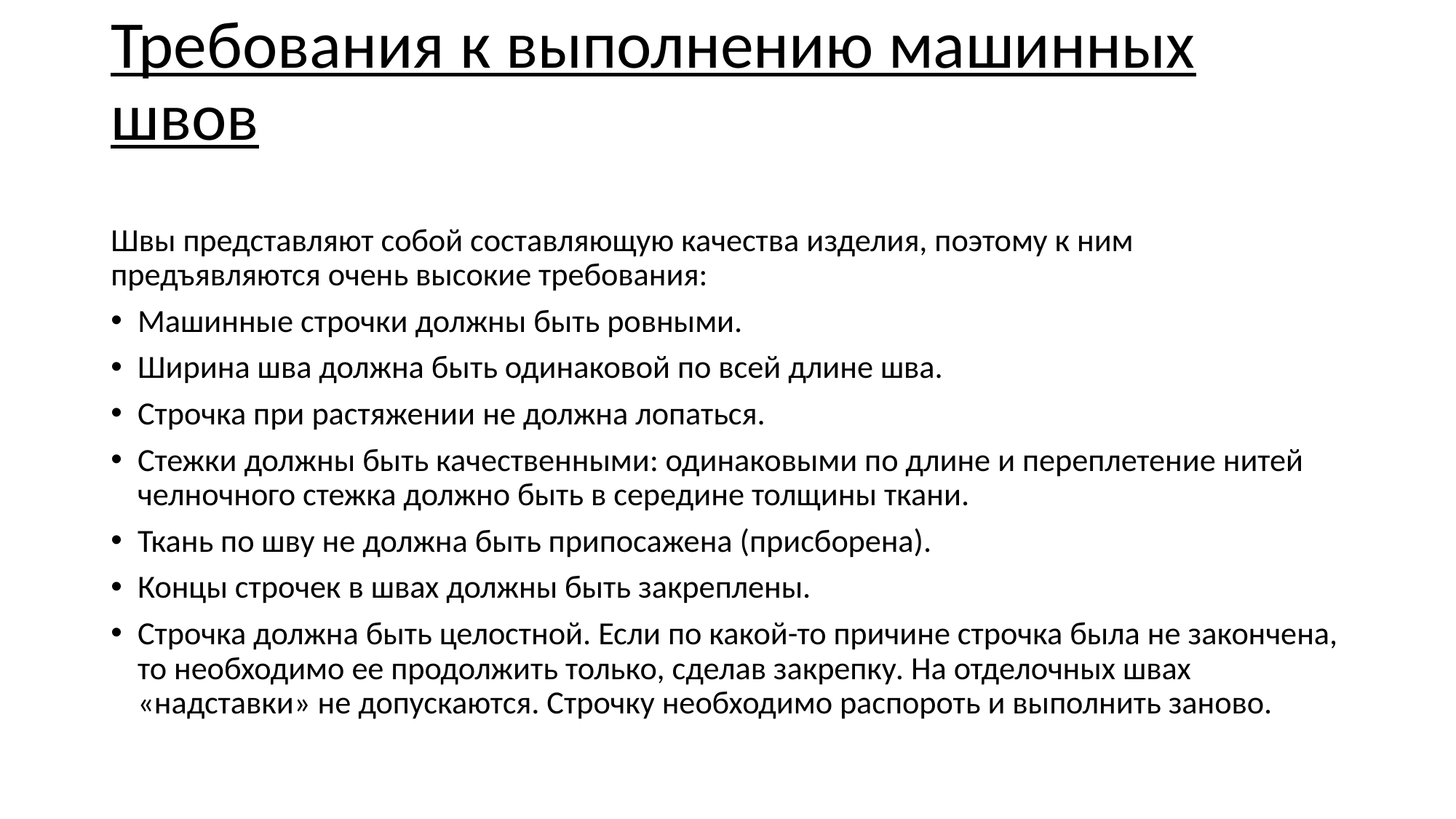

# Требования к выполнению машинных швов
Швы представляют собой составляющую качества изделия, поэтому к ним предъявляются очень высокие требования:
Машинные строчки должны быть ровными.
Ширина шва должна быть одинаковой по всей длине шва.
Строчка при растяжении не должна лопаться.
Стежки должны быть качественными: одинаковыми по длине и переплетение нитей челночного стежка должно быть в середине толщины ткани.
Ткань по шву не должна быть припосажена (присборена).
Концы строчек в швах должны быть закреплены.
Строчка должна быть целостной. Если по какой-то причине строчка была не закончена, то необходимо ее продолжить только, сделав закрепку. На отделочных швах «надставки» не допускаются. Строчку необходимо распороть и выполнить заново.